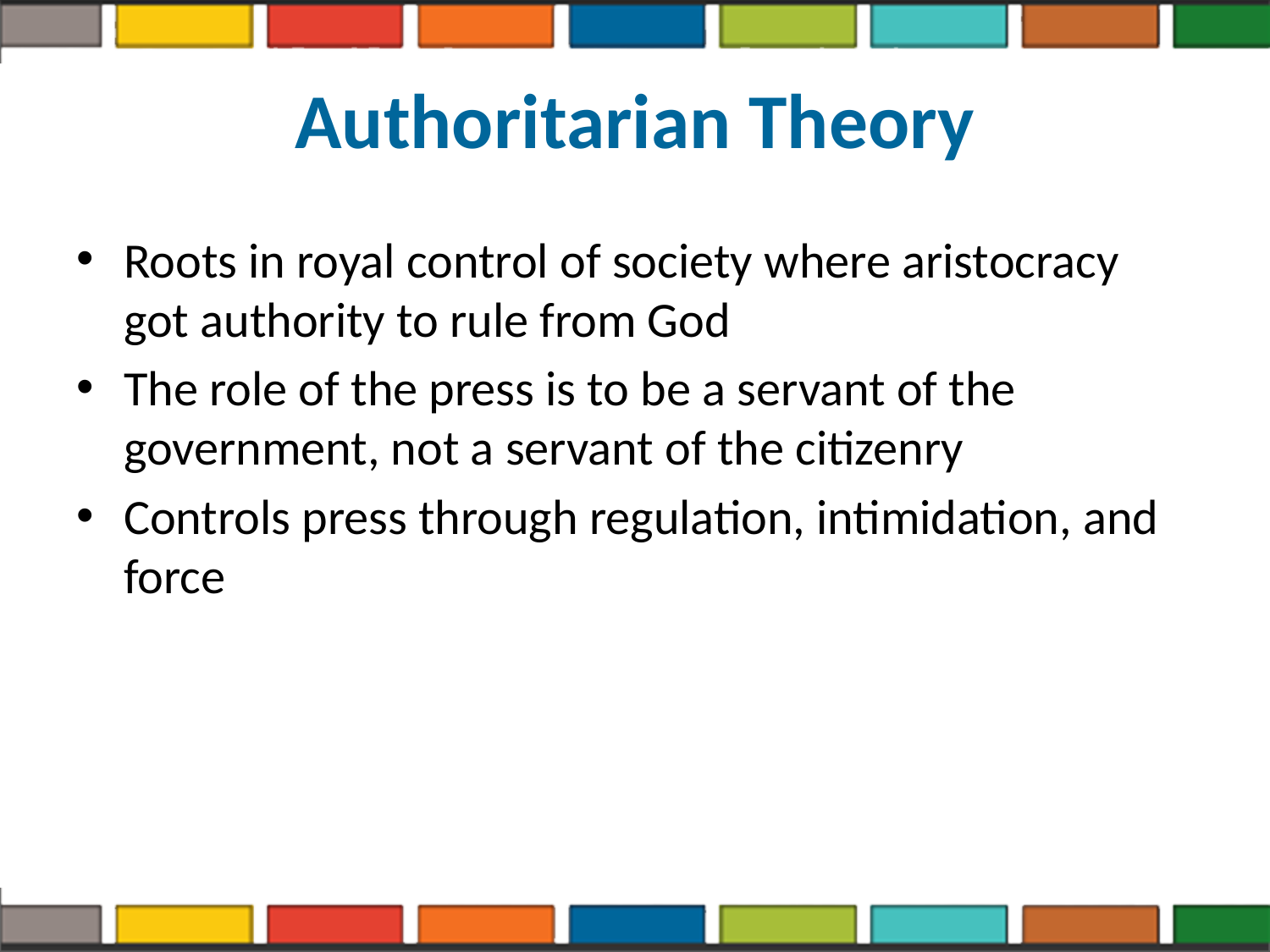

# Authoritarian Theory
Roots in royal control of society where aristocracy got authority to rule from God
The role of the press is to be a servant of the government, not a servant of the citizenry
Controls press through regulation, intimidation, and force